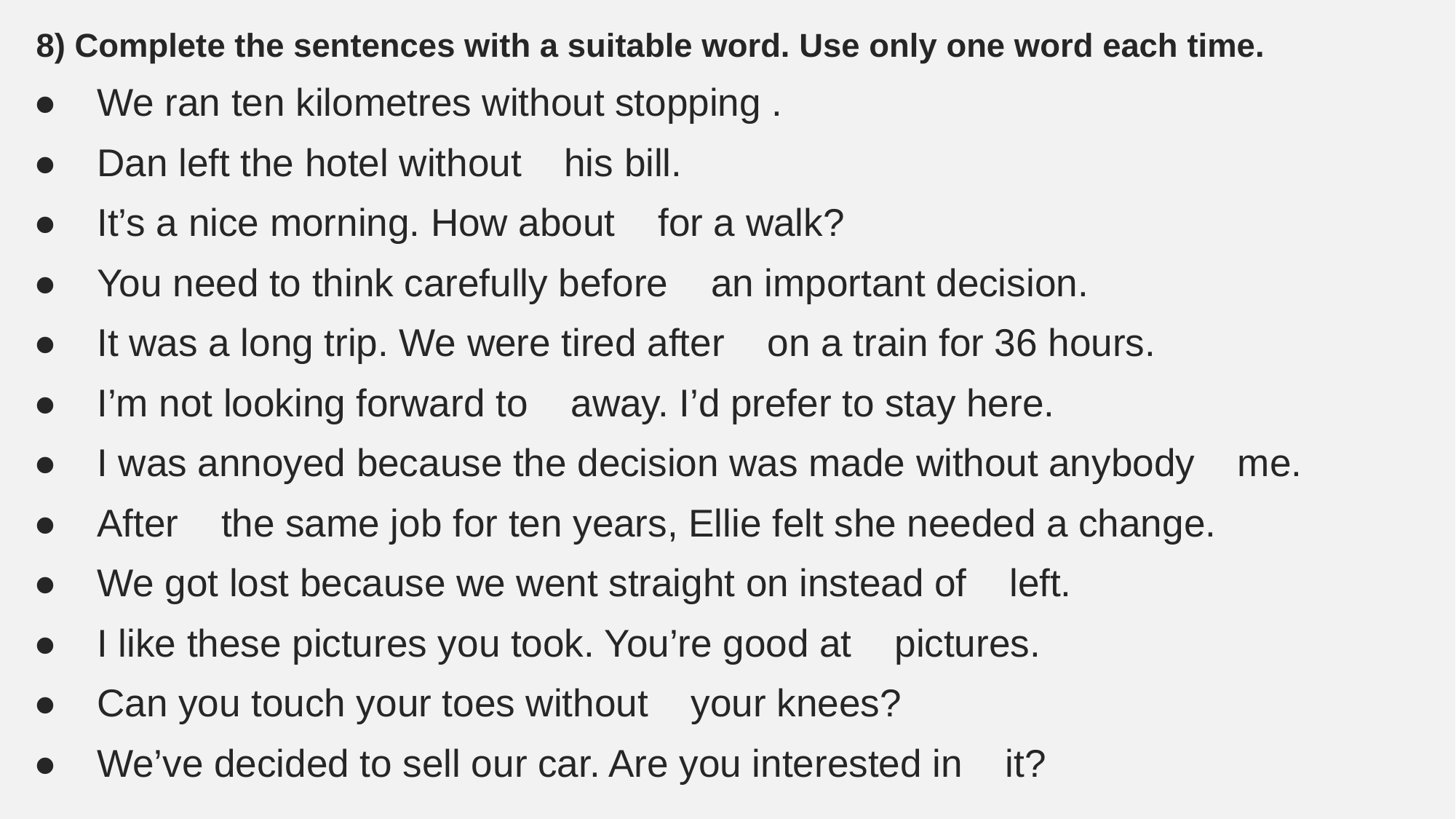

#
8) Complete the sentences with a suitable word. Use only one word each time.
⦁    We ran ten kilometres without stopping .
⦁    Dan left the hotel without    his bill.
⦁    It’s a nice morning. How about    for a walk?
⦁    You need to think carefully before    an important decision.
⦁    It was a long trip. We were tired after    on a train for 36 hours.
⦁    I’m not looking forward to    away. I’d prefer to stay here.
⦁    I was annoyed because the decision was made without anybody    me.
⦁    After    the same job for ten years, Ellie felt she needed a change.
⦁    We got lost because we went straight on instead of    left.
⦁    I like these pictures you took. You’re good at    pictures.
⦁    Can you touch your toes without    your knees?
⦁    We’ve decided to sell our car. Are you interested in    it?